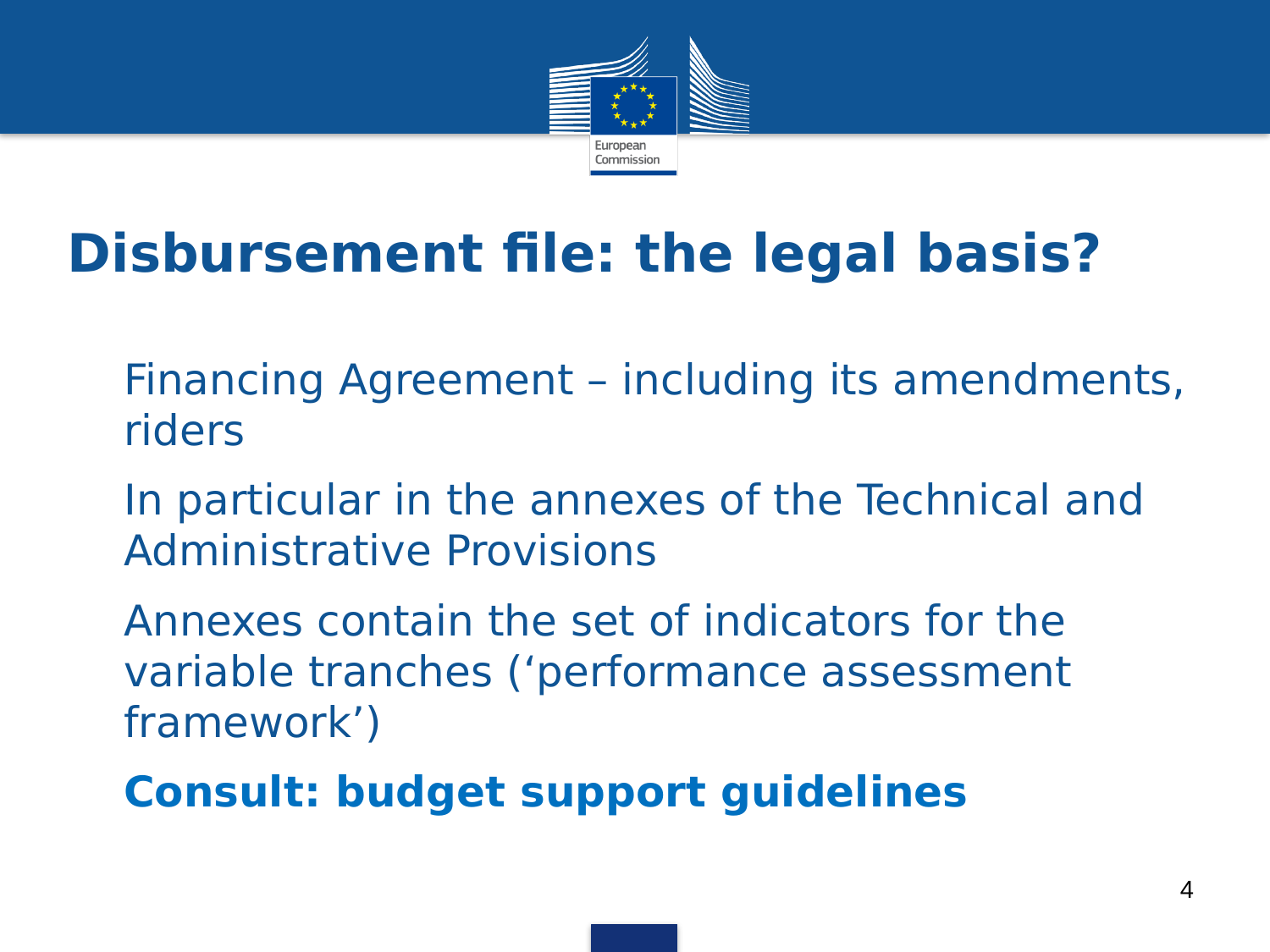

# Disbursement file: the legal basis?
Financing Agreement – including its amendments, riders
In particular in the annexes of the Technical and Administrative Provisions
Annexes contain the set of indicators for the variable tranches (‘performance assessment framework’)
Consult: budget support guidelines

4